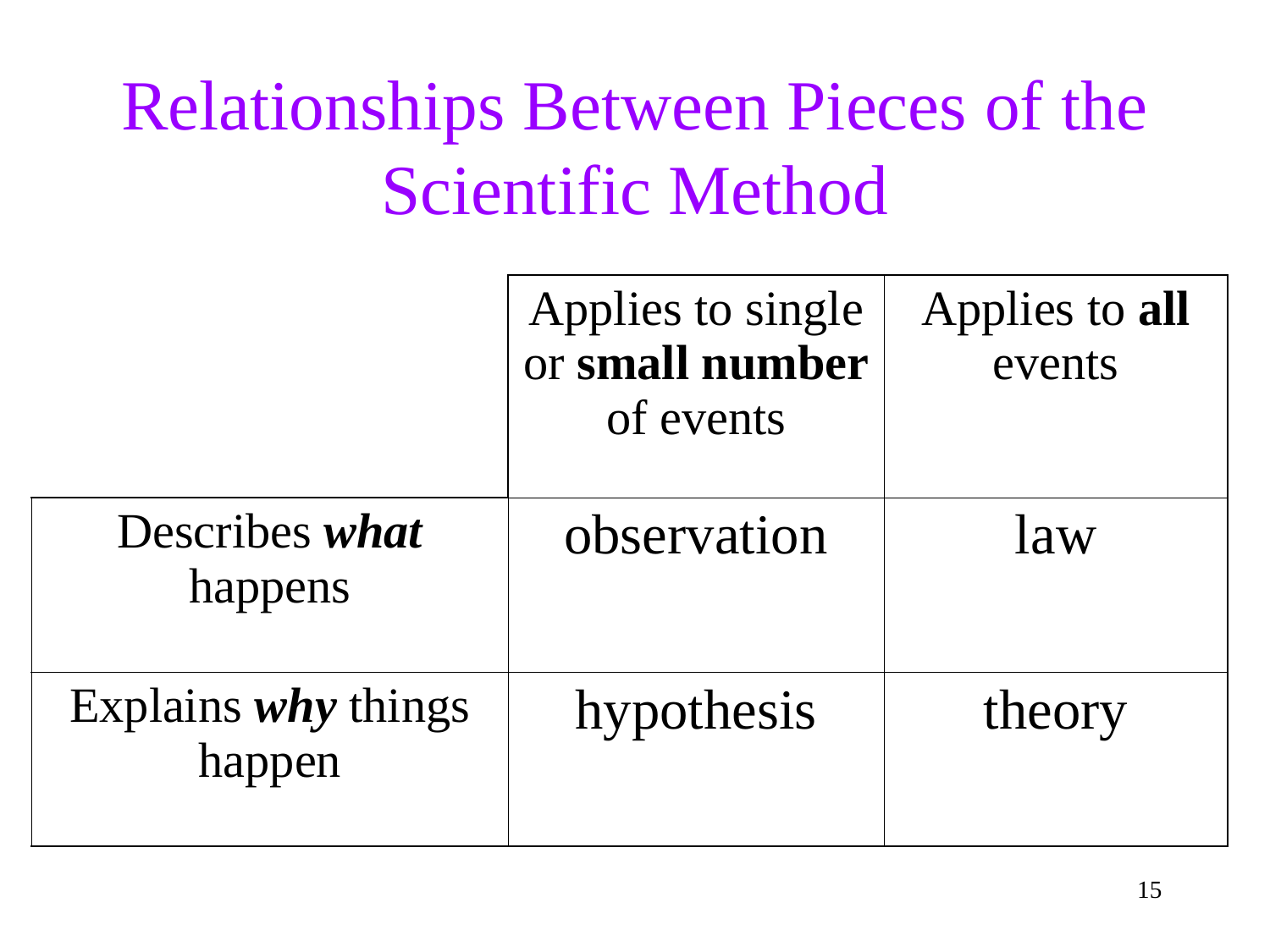

Relationships Between Pieces of the Scientific Method
|  | Applies to single or small number of events | Applies to all events |
| --- | --- | --- |
| Describes what happens | observation | law |
| Explains why things happen | hypothesis | theory |
15